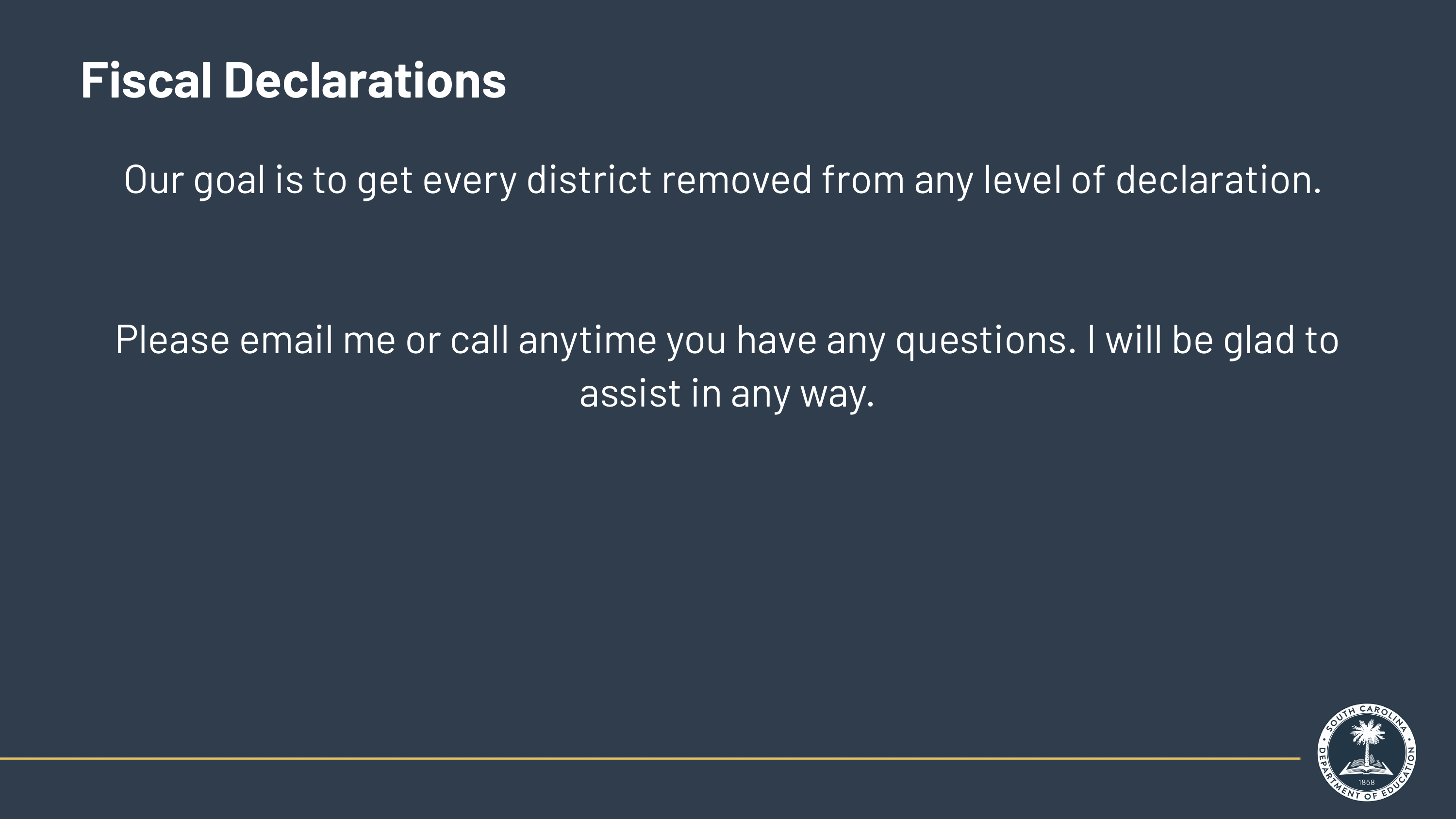

# Fiscal Declarations
Our goal is to get every district removed from any level of declaration.

Please email me or call anytime you have any questions. I will be glad to assist in any way.